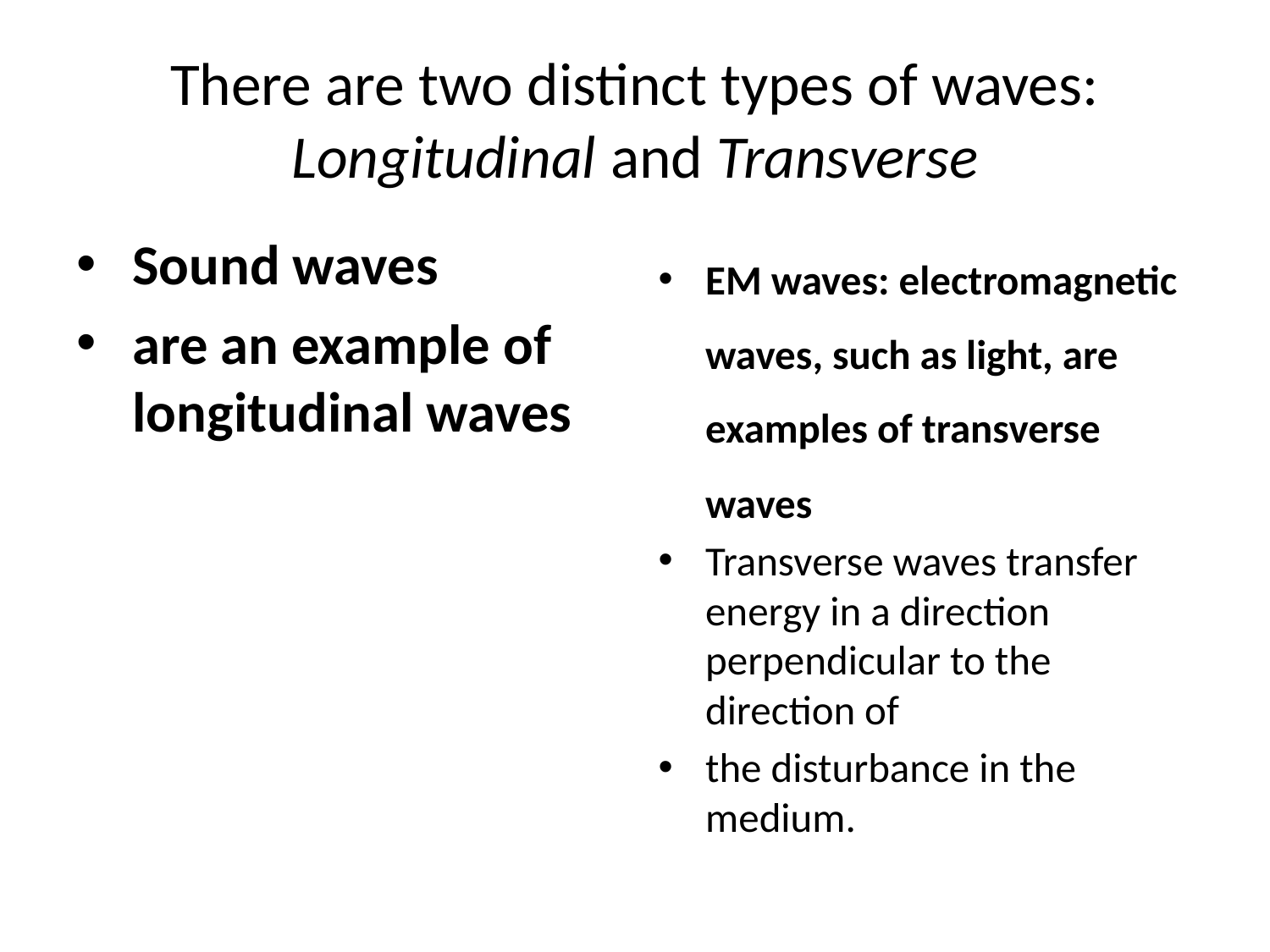

# There are two distinct types of waves: Longitudinal and Transverse
Sound waves
are an example of longitudinal waves

EM waves: electromagnetic waves, such as light, are examples of transverse waves
Transverse waves transfer energy in a direction perpendicular to the direction of
the disturbance in the medium.